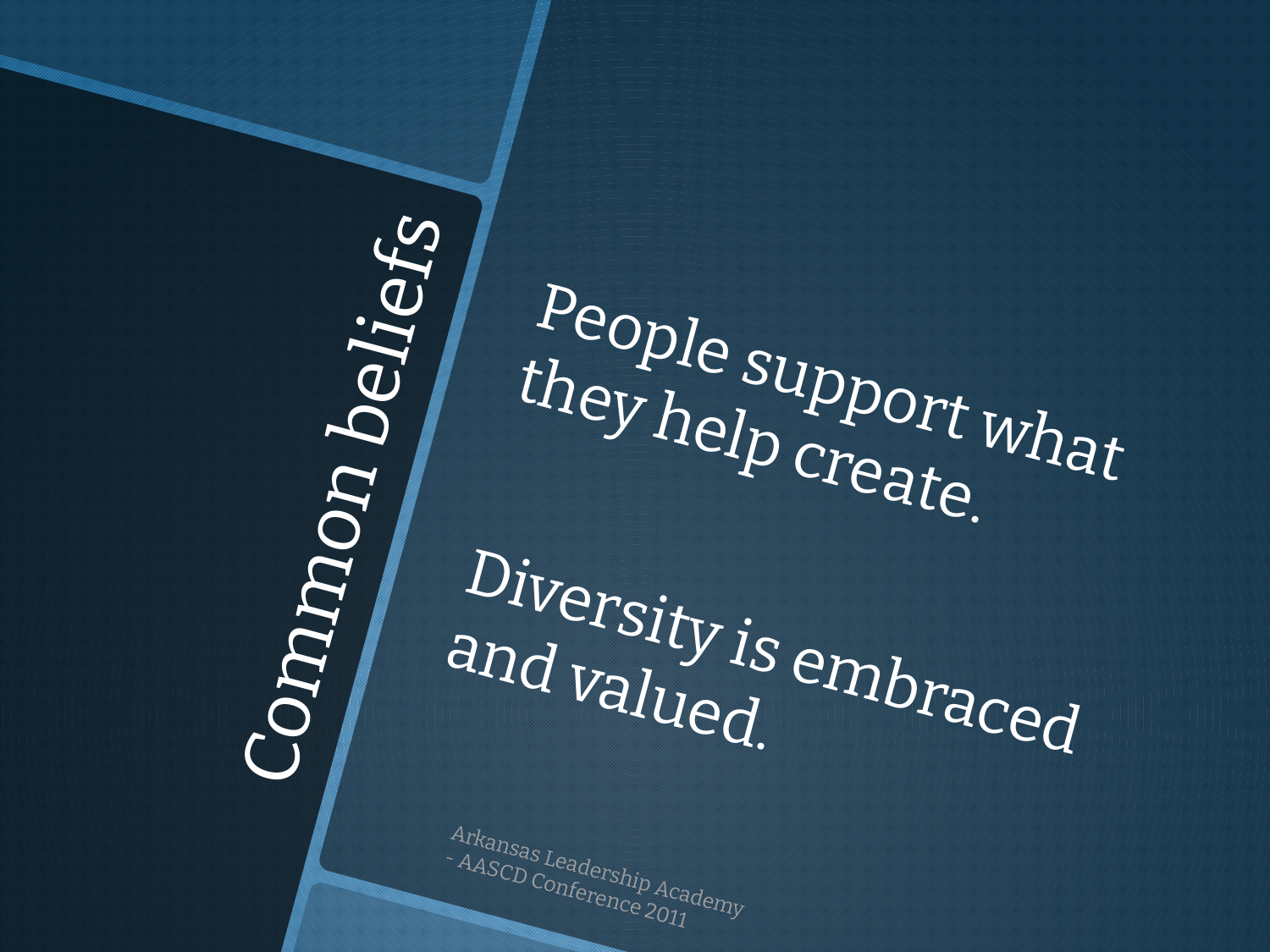

People support what they help create.

Diversity is embraced and valued.
# Common beliefs
Arkansas Leadership Academy - AASCD Conference 2011